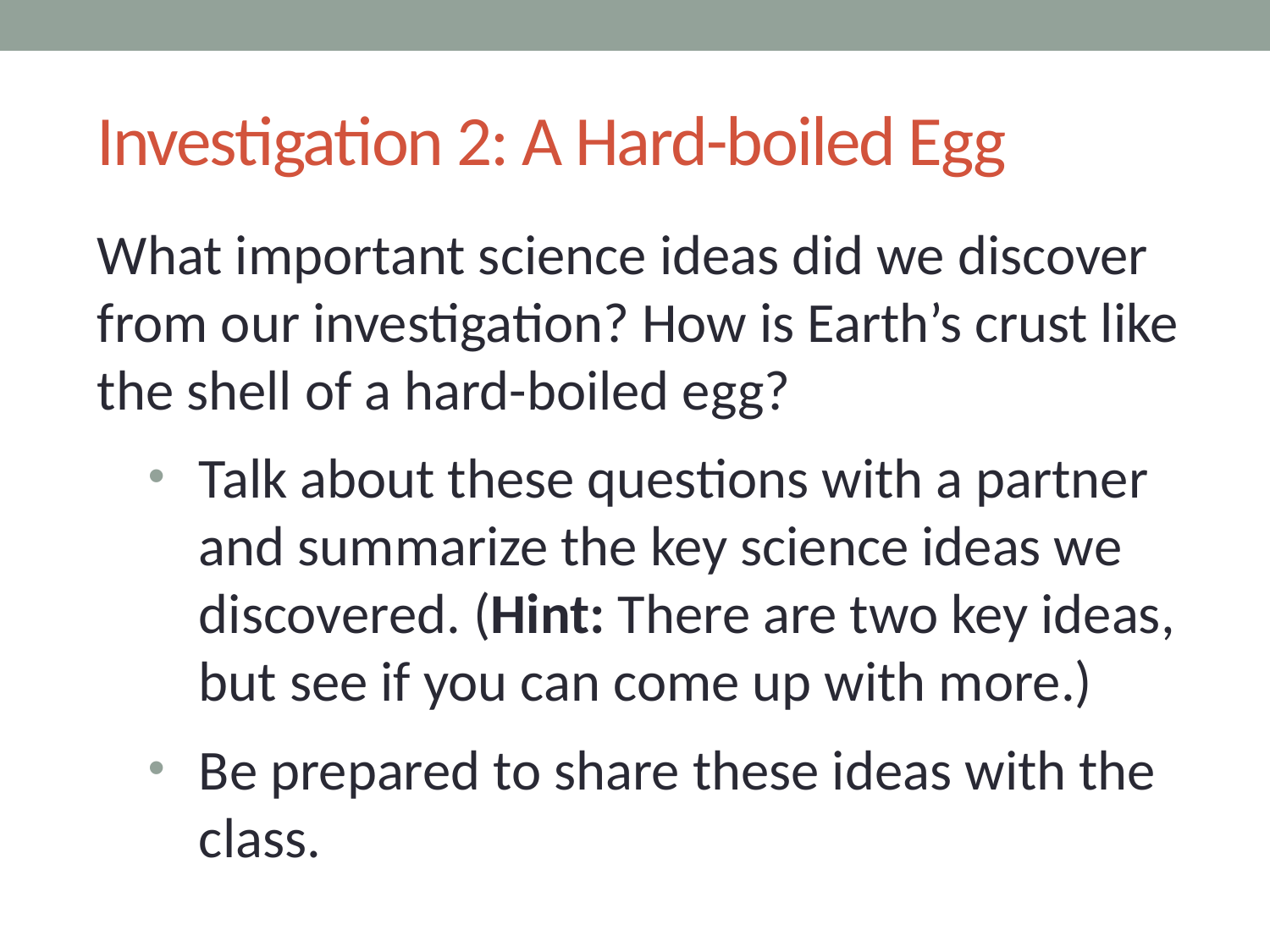

# Investigation 2: A Hard-boiled Egg
What important science ideas did we discover from our investigation? How is Earth’s crust like the shell of a hard-boiled egg?
Talk about these questions with a partner and summarize the key science ideas we discovered. (Hint: There are two key ideas, but see if you can come up with more.)
Be prepared to share these ideas with the class.